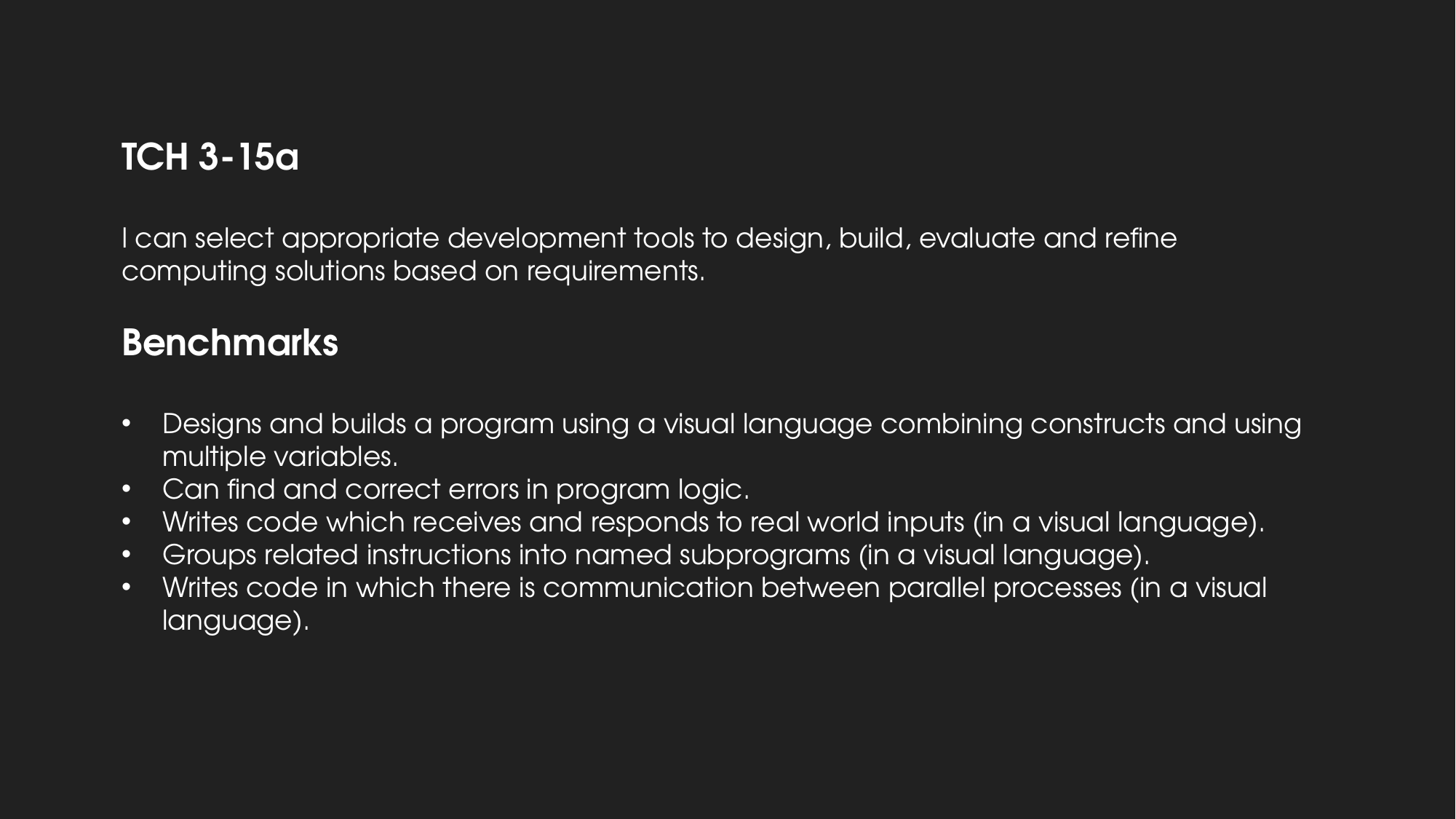

TCH 3-15a

I can select appropriate development tools to design, build, evaluate and refine computing solutions based on requirements.

Benchmarks

Designs and builds a program using a visual language combining constructs and using multiple variables.
Can find and correct errors in program logic.
Writes code which receives and responds to real world inputs (in a visual language).
Groups related instructions into named subprograms (in a visual language).
Writes code in which there is communication between parallel processes (in a visual language).